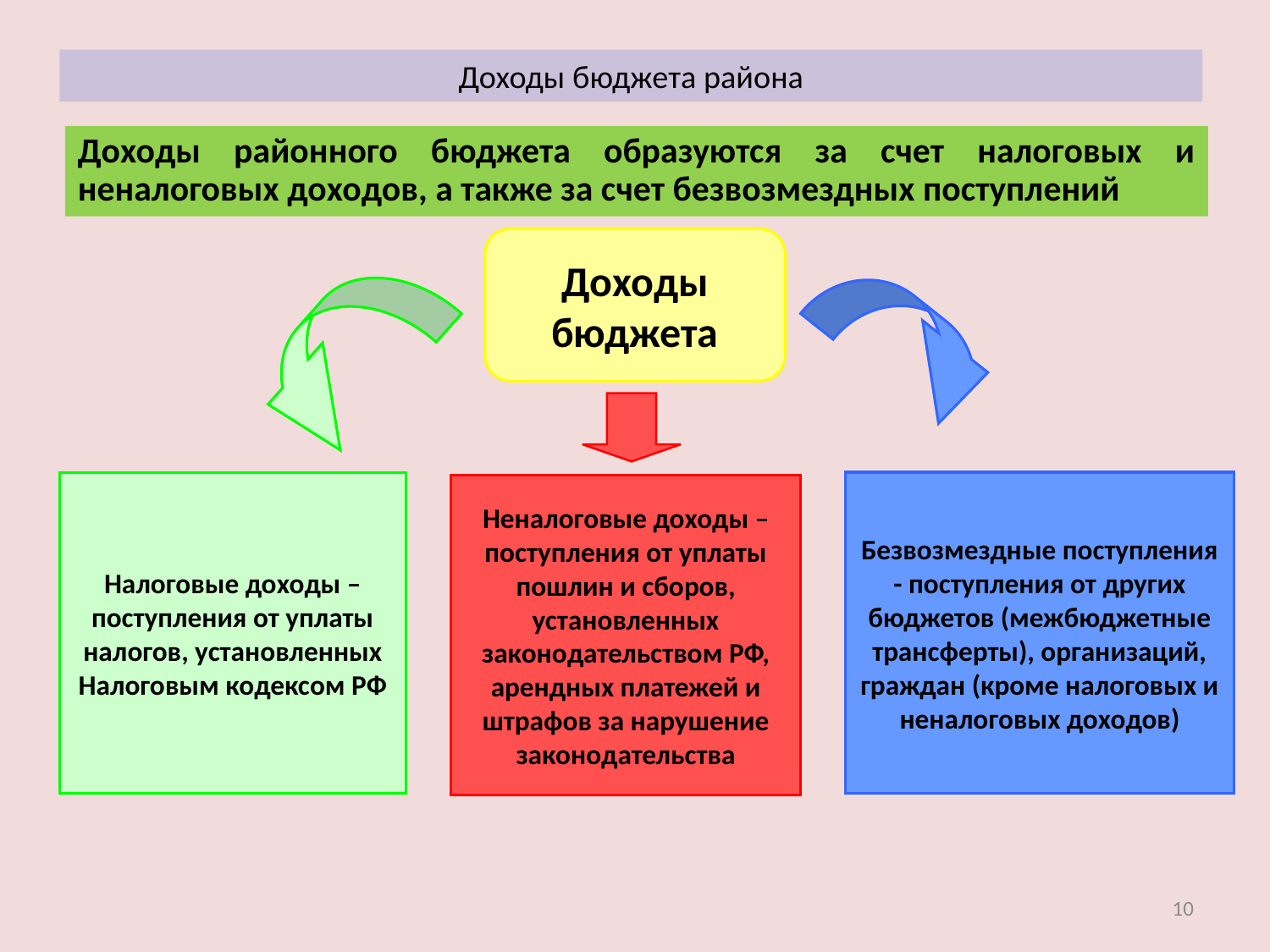

# Доходы бюджета района
Доходы районного бюджета образуются за счет налоговых и неналоговых доходов, а также за счет безвозмездных поступлений
Доходы бюджета

Безвозмездные поступления - поступления от других бюджетов (межбюджетные трансферты), организаций, граждан (кроме налоговых и неналоговых доходов)
Налоговые доходы – поступления от уплаты налогов, установленных Налоговым кодексом РФ
Неналоговые доходы – поступления от уплаты пошлин и сборов, установленных законодательством РФ, арендных платежей и штрафов за нарушение законодательства
10